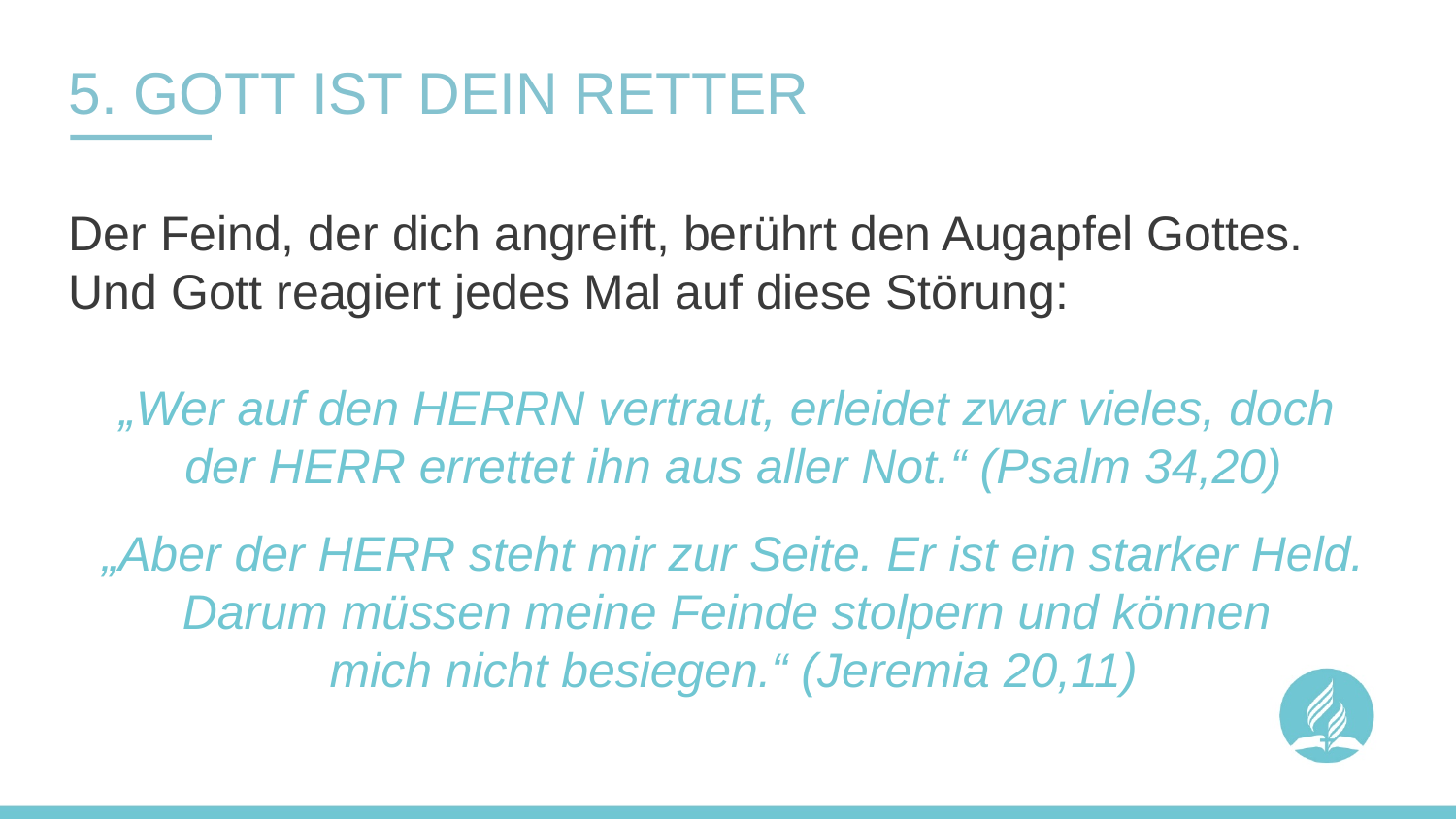

# 5. GOTT IST DEIN RETTER
Der Feind, der dich angreift, berührt den Augapfel Gottes.
Und Gott reagiert jedes Mal auf diese Störung:

„Wer auf den HERRN vertraut, erleidet zwar vieles, doch
der HERR errettet ihn aus aller Not.“ (Psalm 34,20)

„Aber der HERR steht mir zur Seite. Er ist ein starker Held. Darum müssen meine Feinde stolpern und können
mich nicht besiegen.“ (Jeremia 20,11)